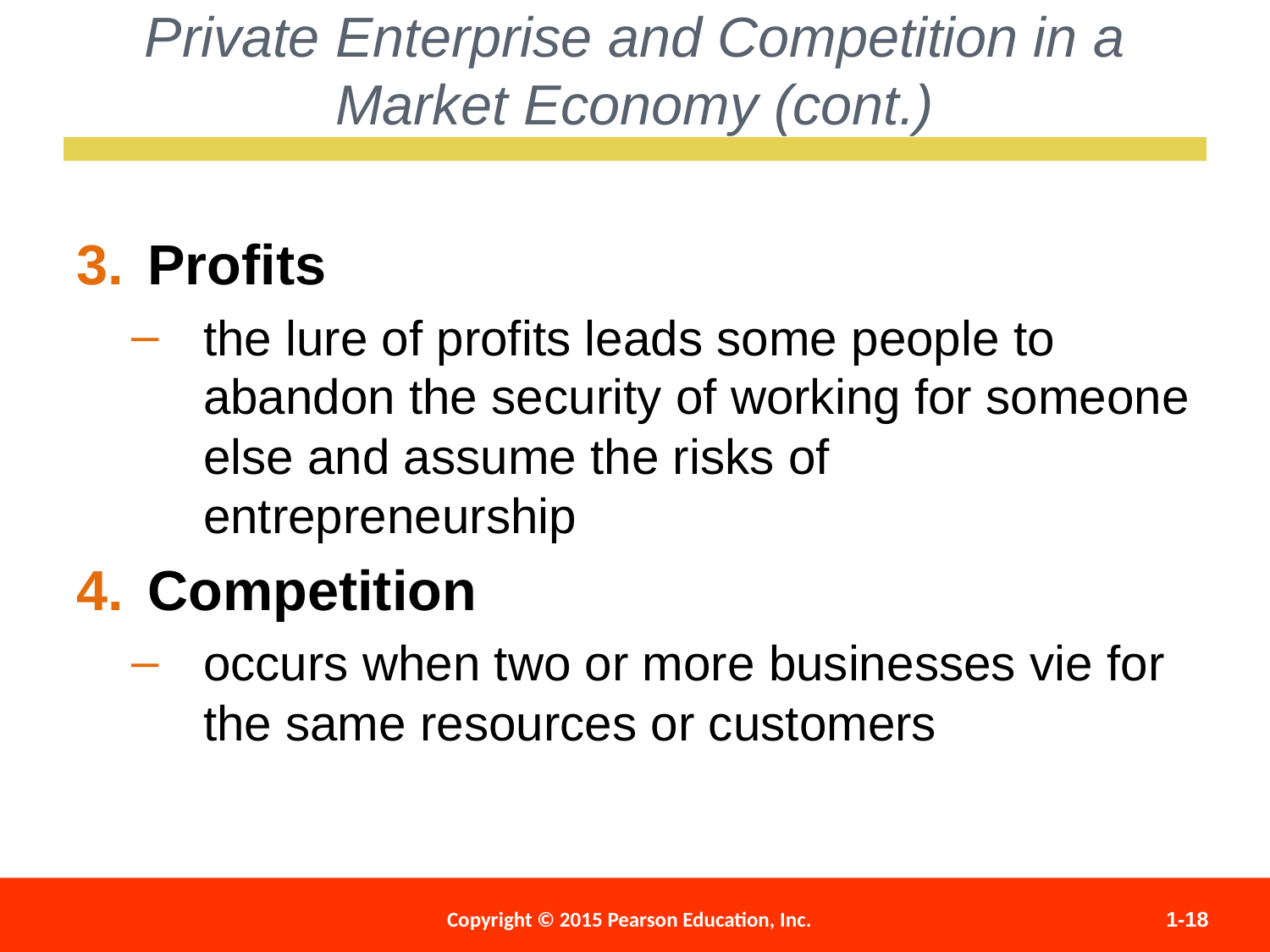

Profits
the lure of profits leads some people to abandon the security of working for someone else and assume the risks of entrepreneurship
Competition
occurs when two or more businesses vie for the same resources or customers
Private Enterprise and Competition in a Market Economy (cont.)